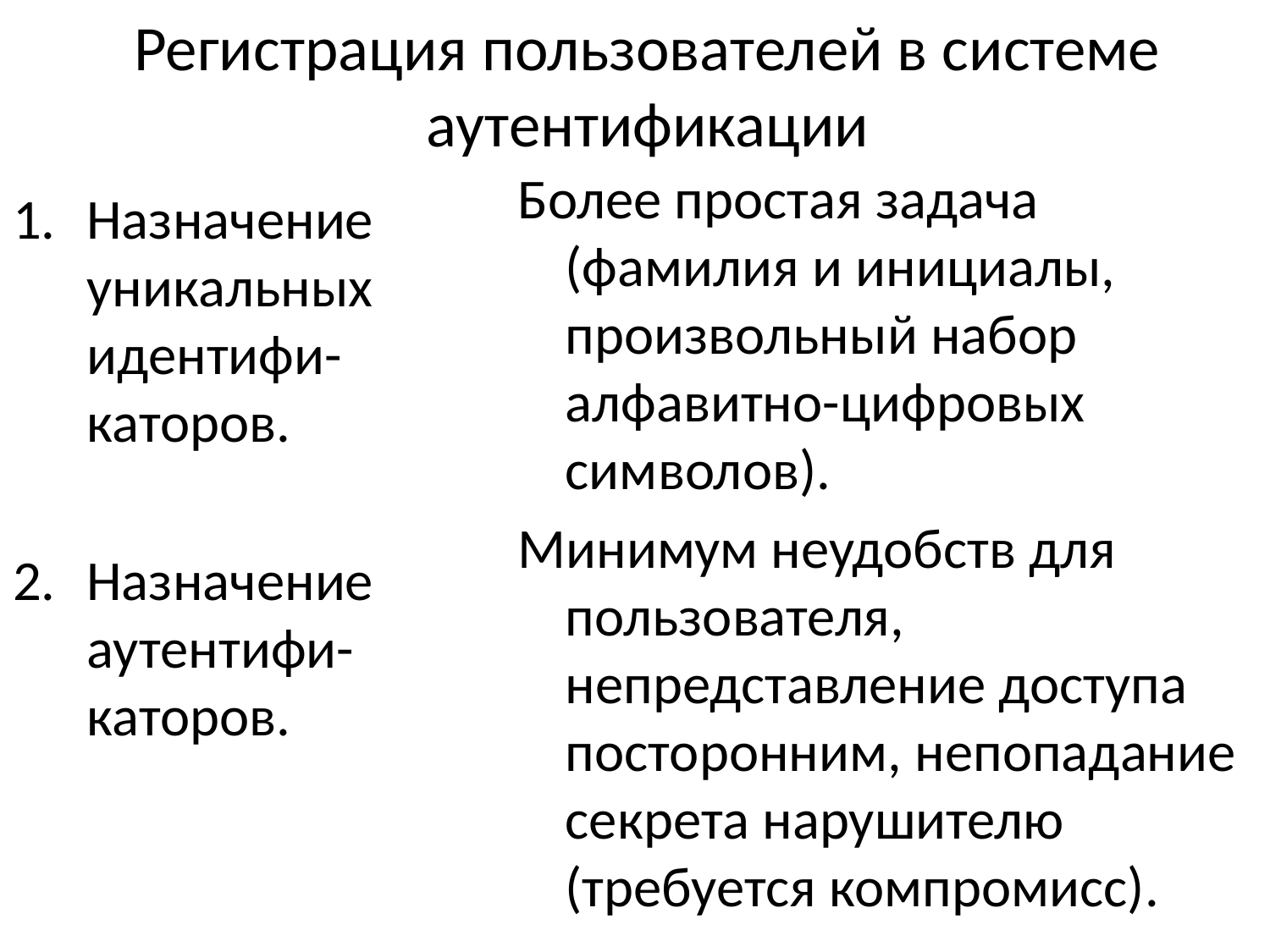

# Регистрация пользователей в системе аутентификации
Более простая задача (фамилия и инициалы, произвольный набор алфавитно-цифровых символов).
Минимум неудобств для пользователя, непредставление доступа посторонним, непопадание секрета нарушителю (требуется компромисс).
Назначение уникальных идентифи-каторов.

Назначение аутентифи-каторов.